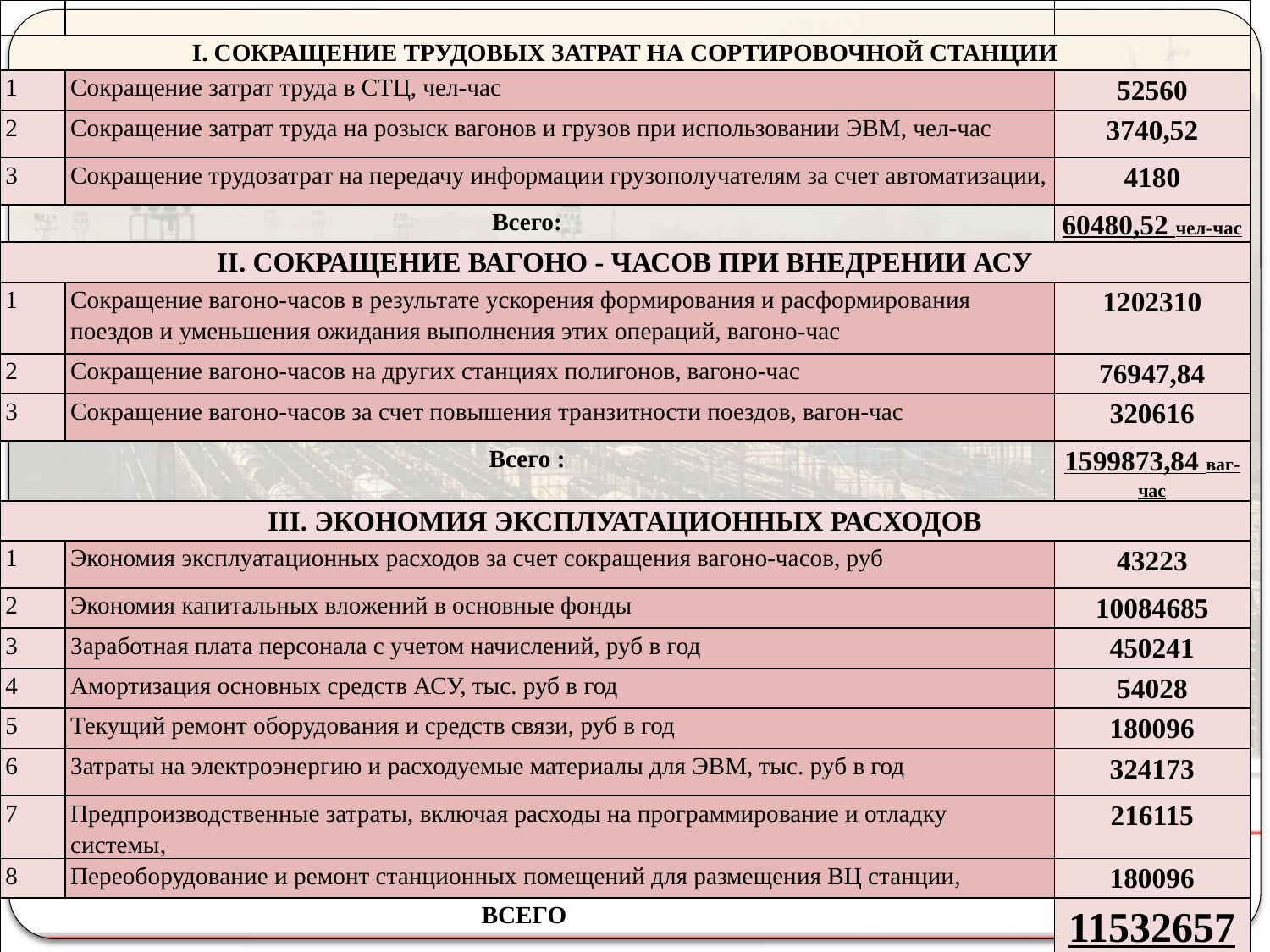

|  |  |  |
| --- | --- | --- |
| I. СОКРАЩЕНИЕ ТРУДОВЫХ ЗАТРАТ НА СОРТИРОВОЧНОЙ СТАНЦИИ |  |  |
| 1 | Сокращение затрат труда в СТЦ, чел-час | 52560 |
| 2 | Сокращение затрат труда на розыск вагонов и грузов при использовании ЭВМ, чел-час | 3740,52 |
| 3 | Сокращение трудозатрат на передачу информации грузополучателям за счет автоматизации, | 4180 |
| Всего: |  | 60480,52 чел-час |
| II. СОКРАЩЕНИЕ ВАГОНО - ЧАСОВ ПРИ ВНЕДРЕНИИ АСУ |  |  |
| 1 | Сокращение вагоно-часов в результате ускорения формирования и расформирования поездов и уменьшения ожидания выполнения этих операций, вагоно-час | 1202310 |
| 2 | Сокращение вагоно-часов на других станциях полигонов, вагоно-час | 76947,84 |
| 3 | Сокращение вагоно-часов за счет повышения транзитности поездов, вагон-час | 320616 |
| Всего : |  | 1599873,84 ваг-час |
| III. ЭКОНОМИЯ ЭКСПЛУАТАЦИОННЫХ РАСХОДОВ |  |  |
| 1 | Экономия эксплуатационных расходов за счет сокращения вагоно-часов, руб | 43223 |
| 2 | Экономия капитальных вложений в основные фонды | 10084685 |
| 3 | Заработная плата персонала с учетом начислений, руб в год | 450241 |
| 4 | Амортизация основных средств АСУ, тыс. руб в год | 54028 |
| 5 | Текущий ремонт оборудования и средств связи, руб в год | 180096 |
| 6 | Затраты на электроэнергию и расходуемые материалы для ЭВМ, тыс. руб в год | 324173 |
| 7 | Предпроизводственные затраты, включая расходы на программирование и отладку системы, | 216115 |
| 8 | Переоборудование и ремонт станционных помещений для размещения ВЦ станции, | 180096 |
| ВСЕГО |  | 11532657 |